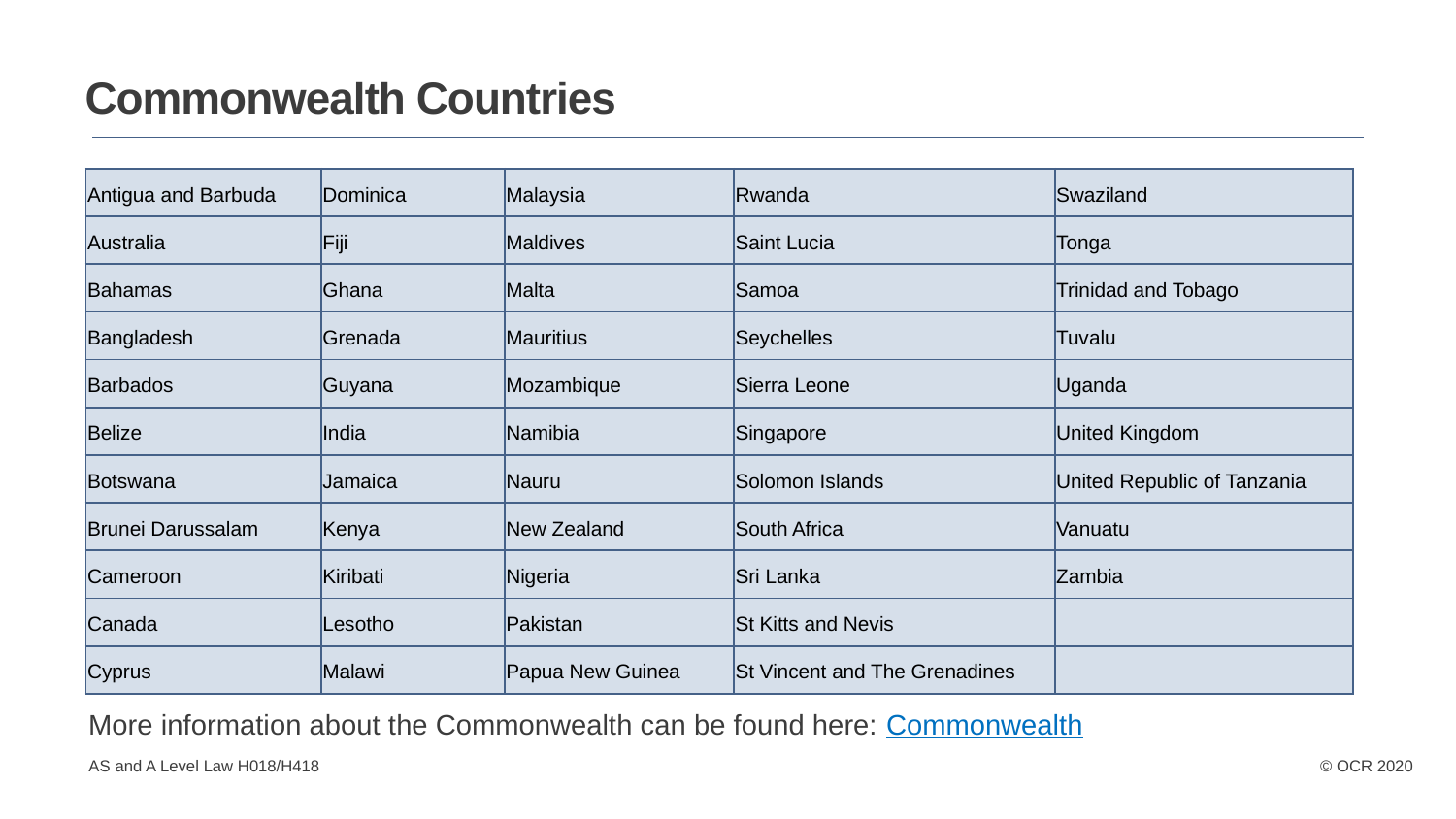

Commonwealth Countries
| Antigua and Barbuda | Dominica | Malaysia | Rwanda | Swaziland |
| --- | --- | --- | --- | --- |
| Australia | Fiji | Maldives | Saint Lucia | Tonga |
| Bahamas | Ghana | Malta | Samoa | Trinidad and Tobago |
| Bangladesh | Grenada | Mauritius | Seychelles | Tuvalu |
| Barbados | Guyana | Mozambique | Sierra Leone | Uganda |
| Belize | India | Namibia | Singapore | United Kingdom |
| Botswana | Jamaica | Nauru | Solomon Islands | United Republic of Tanzania |
| Brunei Darussalam | Kenya | New Zealand | South Africa | Vanuatu |
| Cameroon | Kiribati | Nigeria | Sri Lanka | Zambia |
| Canada | Lesotho | Pakistan | St Kitts and Nevis |  |
| Cyprus | Malawi | Papua New Guinea | St Vincent and The Grenadines |  |
More information about the Commonwealth can be found here: Commonwealth